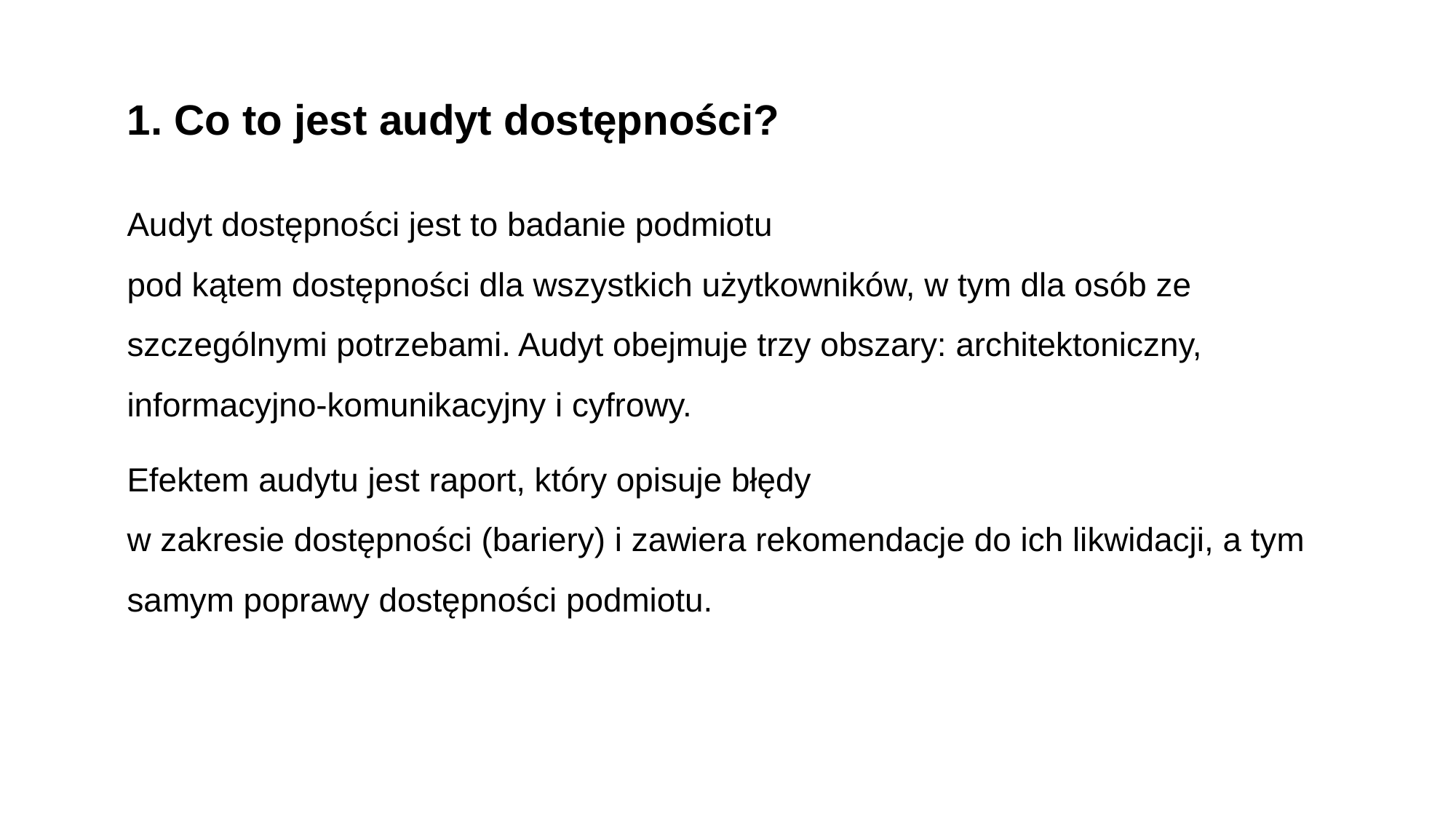

1. Co to jest audyt dostępności?
Audyt dostępności jest to badanie podmiotu
pod kątem dostępności dla wszystkich użytkowników, w tym dla osób ze szczególnymi potrzebami. Audyt obejmuje trzy obszary: architektoniczny, informacyjno-komunikacyjny i cyfrowy.
Efektem audytu jest raport, który opisuje błędy
w zakresie dostępności (bariery) i zawiera rekomendacje do ich likwidacji, a tym samym poprawy dostępności podmiotu.